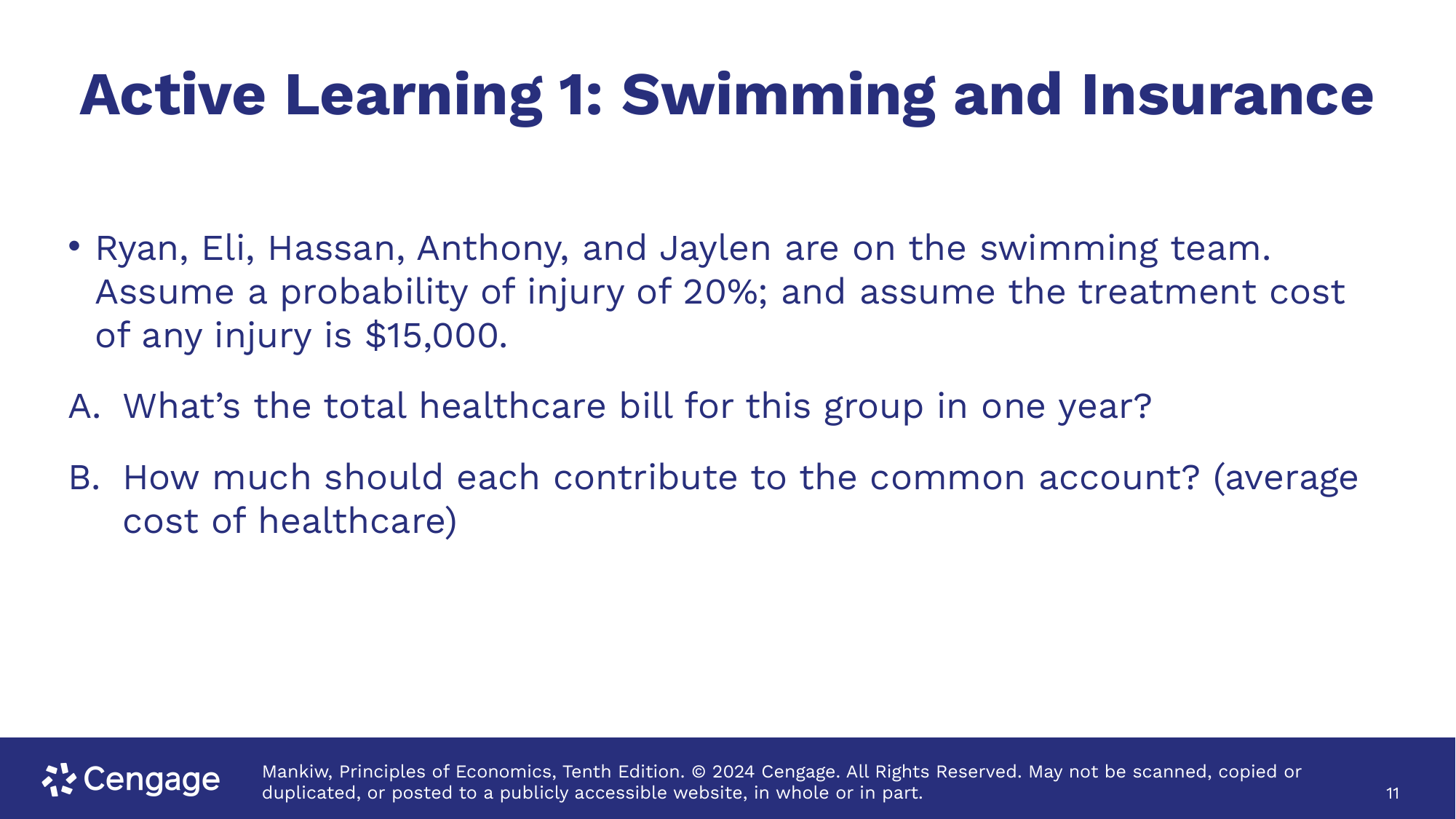

# Active Learning 1: Swimming and Insurance
Ryan, Eli, Hassan, Anthony, and Jaylen are on the swimming team. Assume a probability of injury of 20%; and assume the treatment cost of any injury is $15,000.
What’s the total healthcare bill for this group in one year?
How much should each contribute to the common account? (average cost of healthcare)